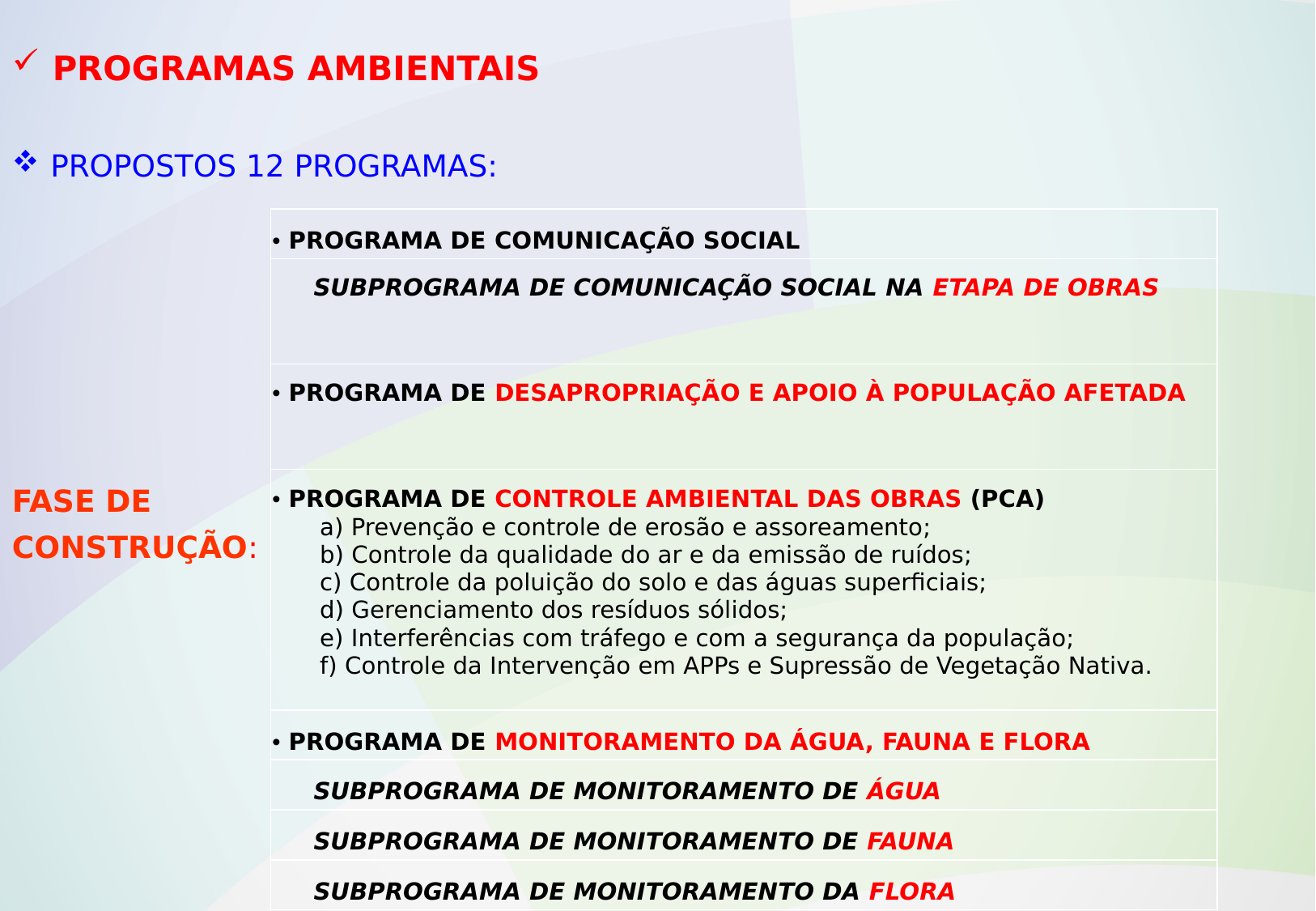

Programas ambientais
 Propostos 12 Programas:
| Programa de Comunicação Social |
| --- |
| Subprograma de Comunicação Social na Etapa de Obras |
| Programa de Desapropriação e Apoio à População Afetada |
| Programa de Controle Ambiental das Obras (PCA) a) Prevenção e controle de erosão e assoreamento; b) Controle da qualidade do ar e da emissão de ruídos; c) Controle da poluição do solo e das águas superficiais; d) Gerenciamento dos resíduos sólidos; e) Interferências com tráfego e com a segurança da população; f) Controle da Intervenção em APPs e Supressão de Vegetação Nativa. |
| Programa de Monitoramento da Água, Fauna e Flora |
| Subprograma de Monitoramento de Água |
| Subprograma de Monitoramento de Fauna |
| Subprograma de Monitoramento da Flora |
Fase de
Construção: